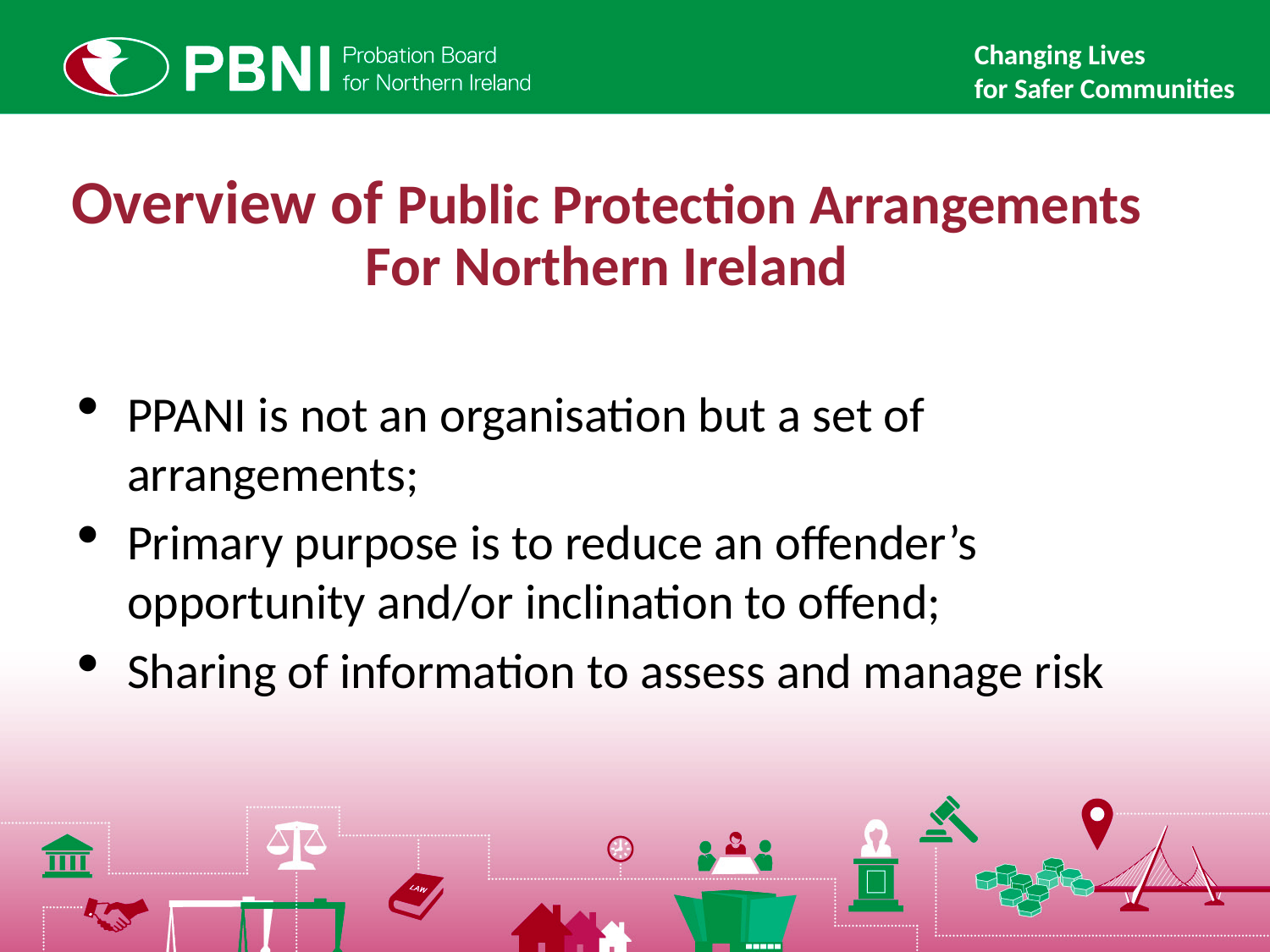

Changing Lives
for Safer Communities
Overview of Public Protection Arrangements
For Northern Ireland

PPANI is not an organisation but a set of arrangements;
Primary purpose is to reduce an offender’s opportunity and/or inclination to offend;
Sharing of information to assess and manage risk